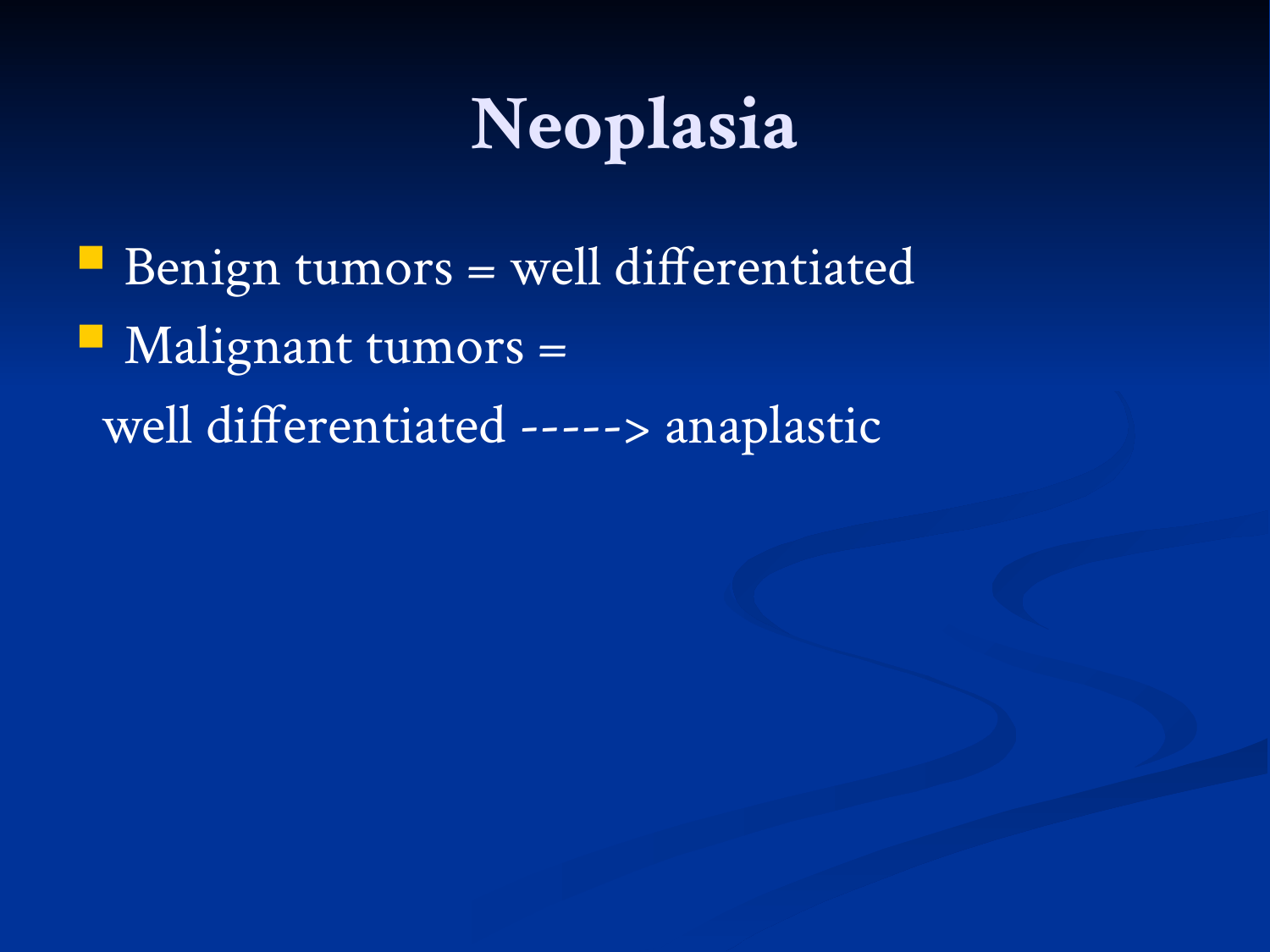

# Neoplasia
Benign tumors = well differentiated
Malignant tumors =
  well differentiated -----> anaplastic